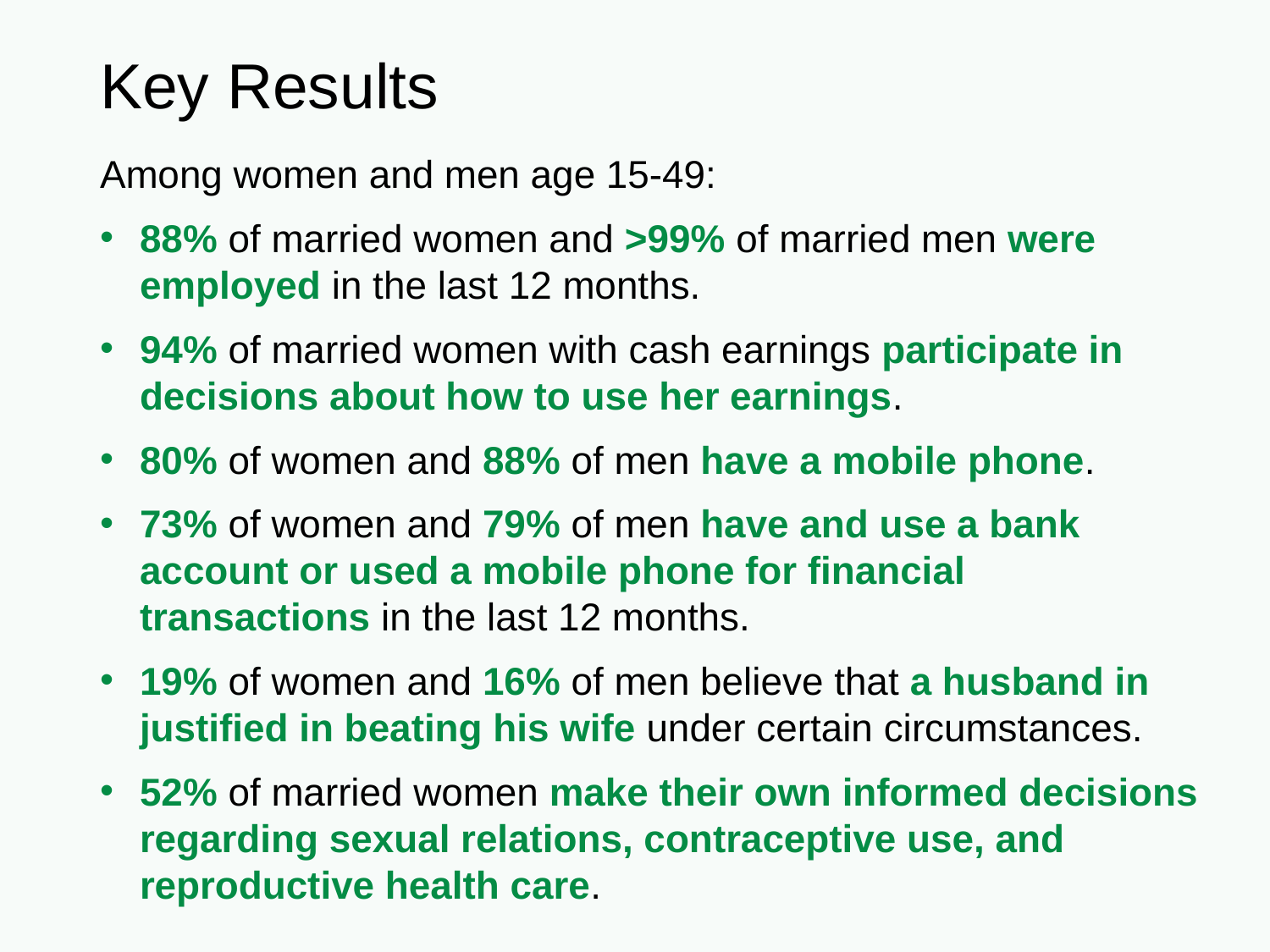

# Key Results
Among women and men age 15-49:
88% of married women and >99% of married men were employed in the last 12 months.
94% of married women with cash earnings participate in decisions about how to use her earnings.
80% of women and 88% of men have a mobile phone.
73% of women and 79% of men have and use a bank account or used a mobile phone for financial transactions in the last 12 months.
19% of women and 16% of men believe that a husband in justified in beating his wife under certain circumstances.
52% of married women make their own informed decisions regarding sexual relations, contraceptive use, and reproductive health care.